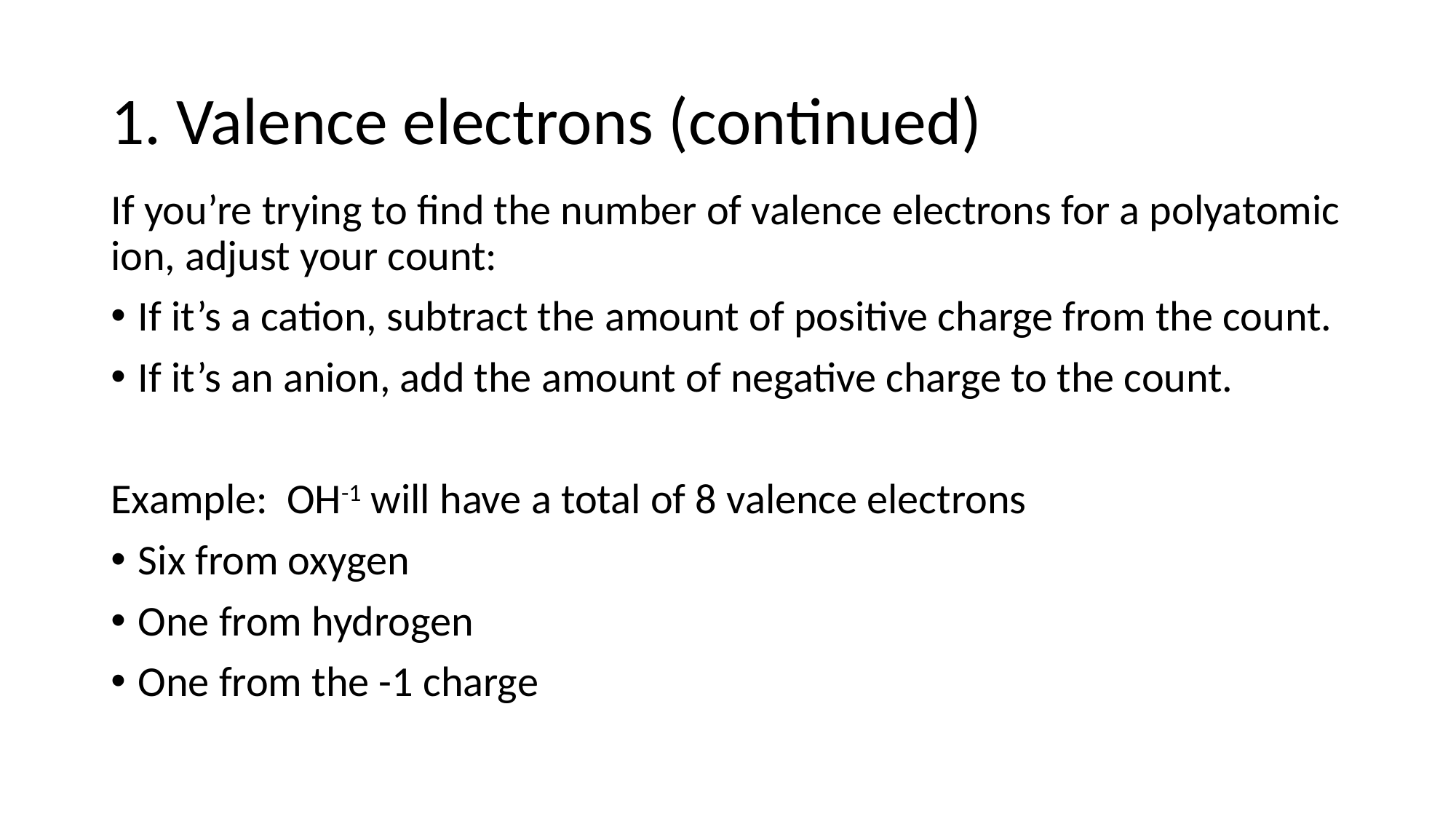

# 1. Valence electrons (continued)
If you’re trying to find the number of valence electrons for a polyatomic ion, adjust your count:
If it’s a cation, subtract the amount of positive charge from the count.
If it’s an anion, add the amount of negative charge to the count.

Example:  OH-1 will have a total of 8 valence electrons
Six from oxygen
One from hydrogen
One from the -1 charge